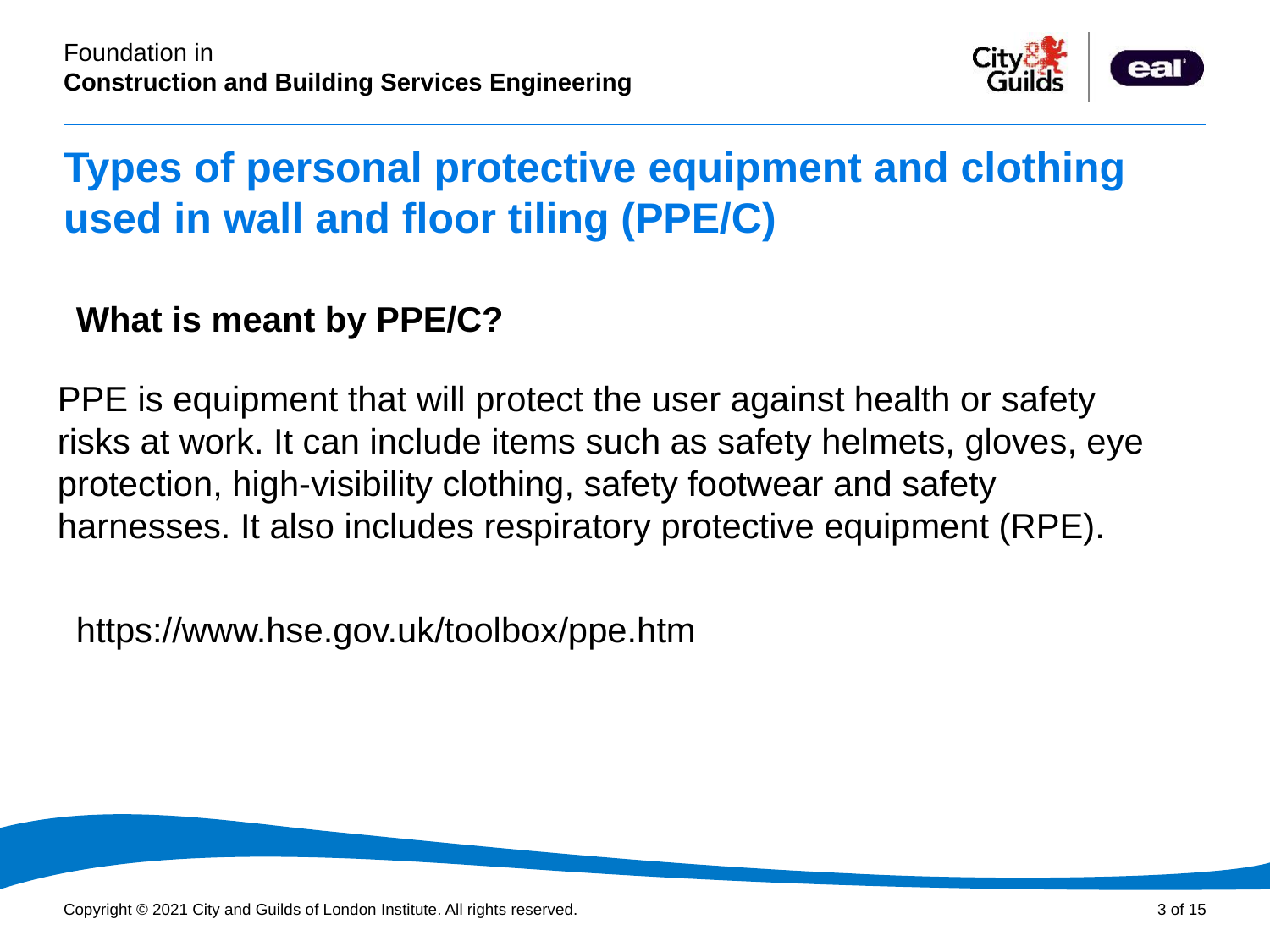

# Types of personal protective equipment and clothing used in wall and floor tiling (PPE/C)
What is meant by PPE/C?
PPE is equipment that will protect the user against health or safety risks at work. It can include items such as safety helmets, gloves, eye protection, high-visibility clothing, safety footwear and safety harnesses. It also includes respiratory protective equipment (RPE).
https://www.hse.gov.uk/toolbox/ppe.htm